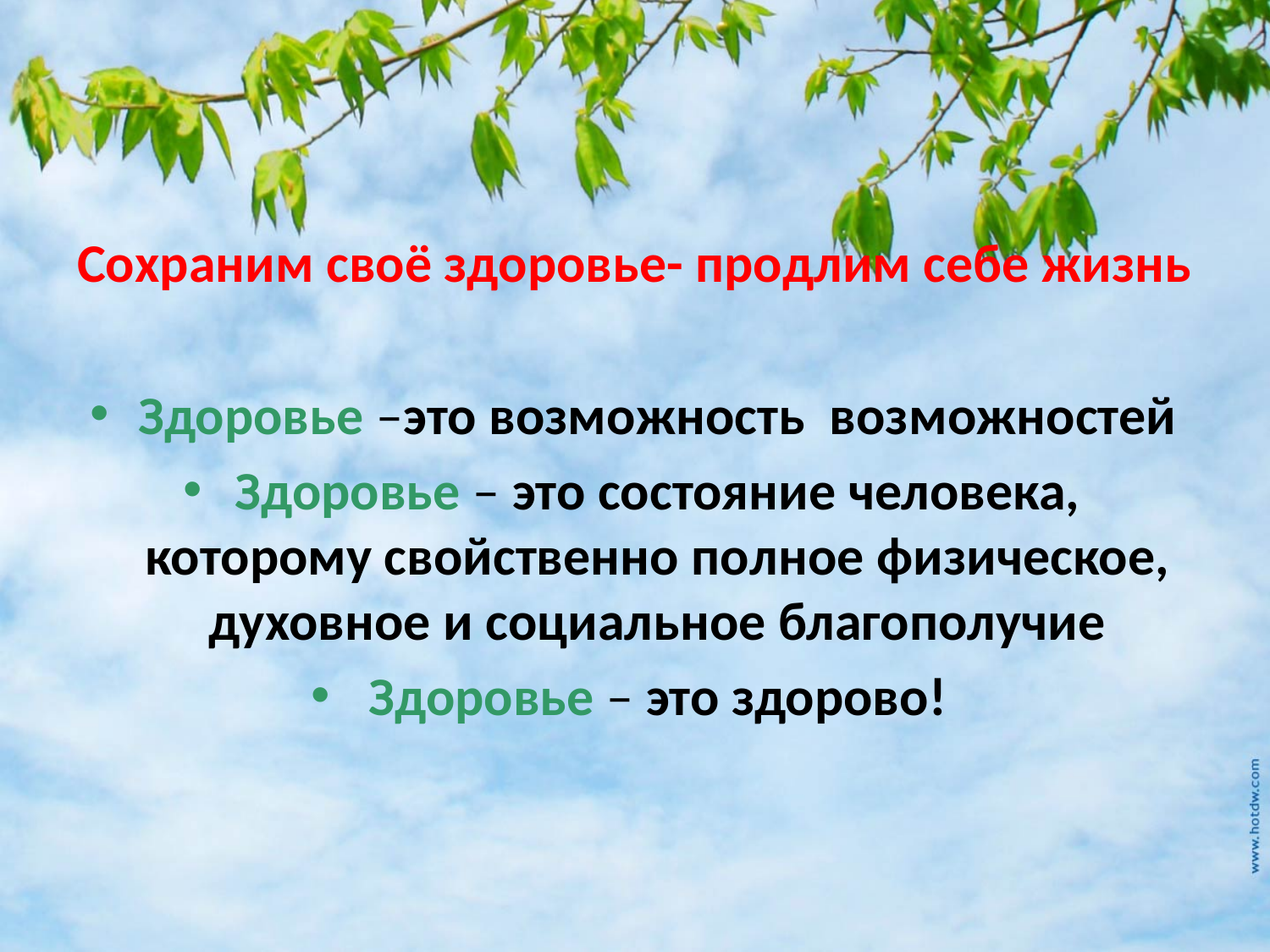

#
Сохраним своё здоровье- продлим себе жизнь

Здоровье –это возможность  возможностей
Здоровье – это состояние человека, которому свойственно полное физическое, духовное и социальное благополучие
Здоровье – это здорово!